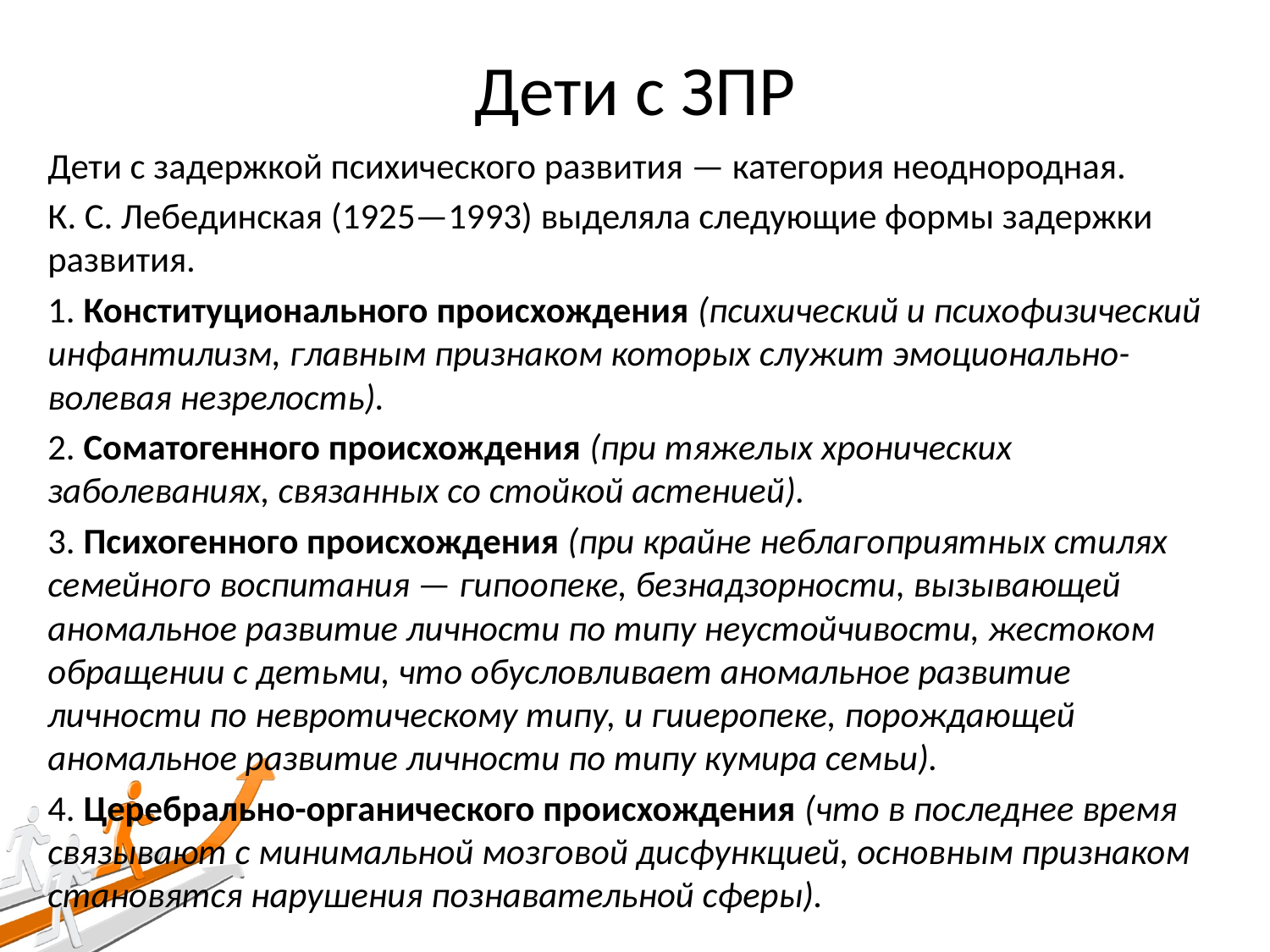

# Дети с ЗПР
Дети с задержкой психического развития — категория неоднородная.
К. С. Лебединская (1925—1993) выделяла следующие формы задержки развития.
1. Конституционального происхождения (психический и психофизический инфантилизм, главным признаком которых служит эмоционально-волевая незрелость).
2. Соматогенного происхождения (при тяжелых хронических заболеваниях, связанных со стойкой астенией).
3. Психогенного происхождения (при крайне неблагоприятных стилях семейного воспитания — гипоопеке, безнадзорности, вызывающей аномальное развитие личности по типу неустойчивости, жестоком обращении с детьми, что обусловливает аномальное развитие личности по невротическому типу, и гииеропеке, порождающей аномальное развитие личности по типу кумира семьи).
4. Церебрально-органического происхождения (что в последнее время связывают с минимальной мозговой дисфункцией, основным признаком становятся нарушения познавательной сферы).